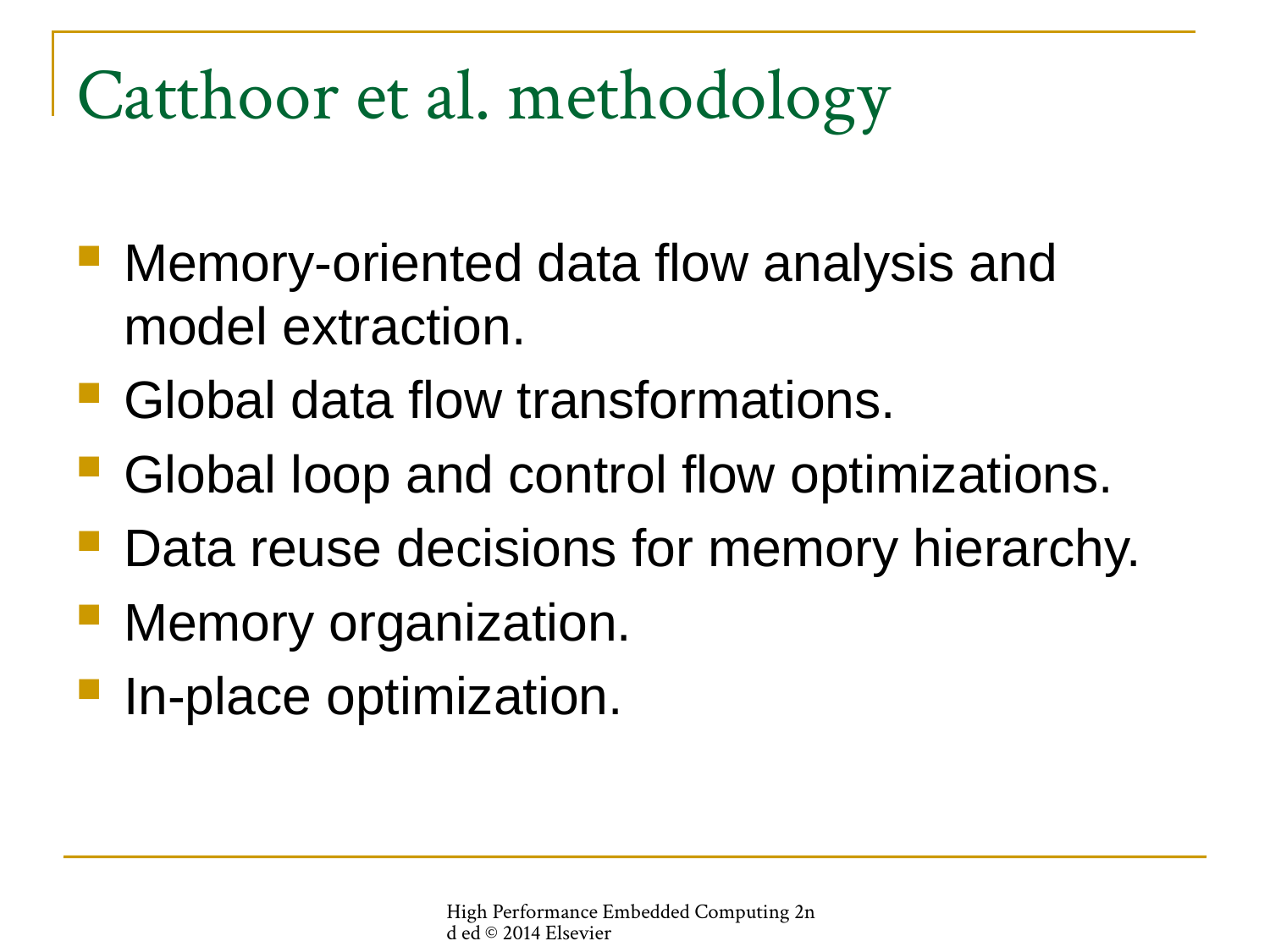

# Catthoor et al. methodology
Memory-oriented data flow analysis and model extraction.
Global data flow transformations.
Global loop and control flow optimizations.
Data reuse decisions for memory hierarchy.
Memory organization.
In-place optimization.
High Performance Embedded Computing 2nd ed © 2014 Elsevier